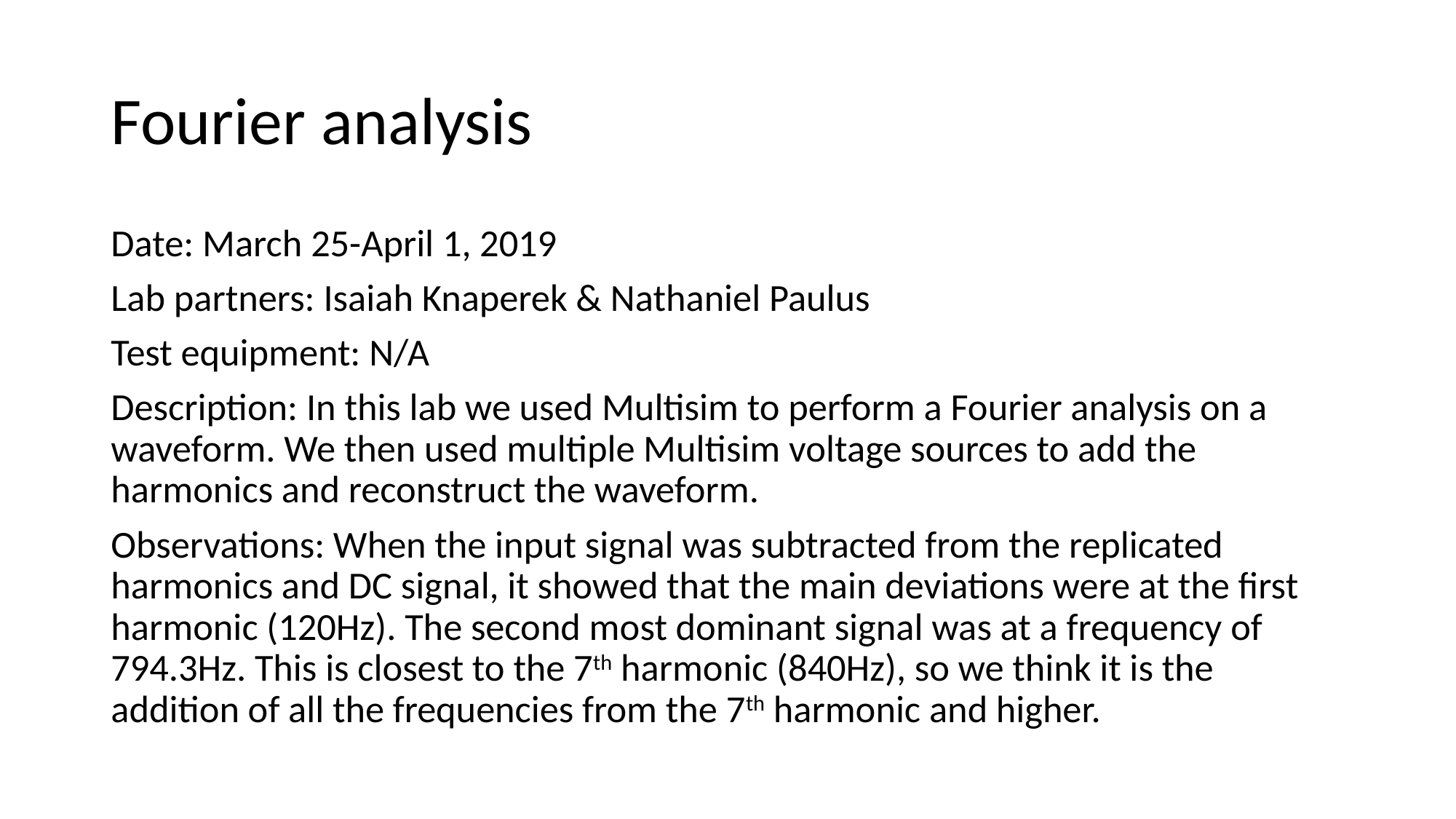

# Fourier analysis
Date: March 25-April 1, 2019
Lab partners: Isaiah Knaperek & Nathaniel Paulus
Test equipment: N/A
Description: In this lab we used Multisim to perform a Fourier analysis on a waveform. We then used multiple Multisim voltage sources to add the harmonics and reconstruct the waveform.
Observations: When the input signal was subtracted from the replicated harmonics and DC signal, it showed that the main deviations were at the first harmonic (120Hz). The second most dominant signal was at a frequency of 794.3Hz. This is closest to the 7th harmonic (840Hz), so we think it is the addition of all the frequencies from the 7th harmonic and higher.